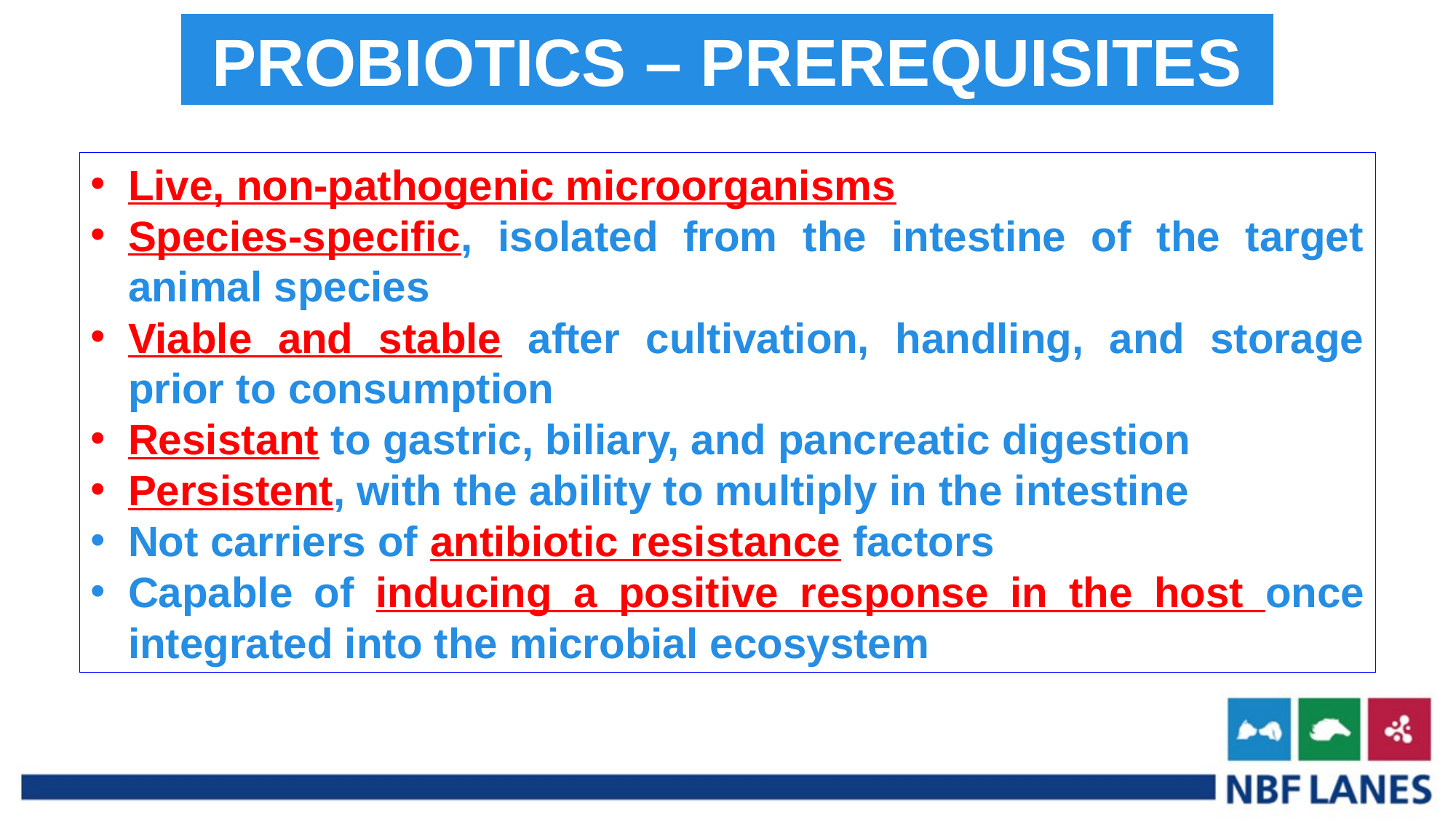

PROBIOTICS – PREREQUISITES
Live, non-pathogenic microorganisms
Species-specific, isolated from the intestine of the target animal species
Viable and stable after cultivation, handling, and storage prior to consumption
Resistant to gastric, biliary, and pancreatic digestion
Persistent, with the ability to multiply in the intestine
Not carriers of antibiotic resistance factors
Capable of inducing a positive response in the host once integrated into the microbial ecosystem